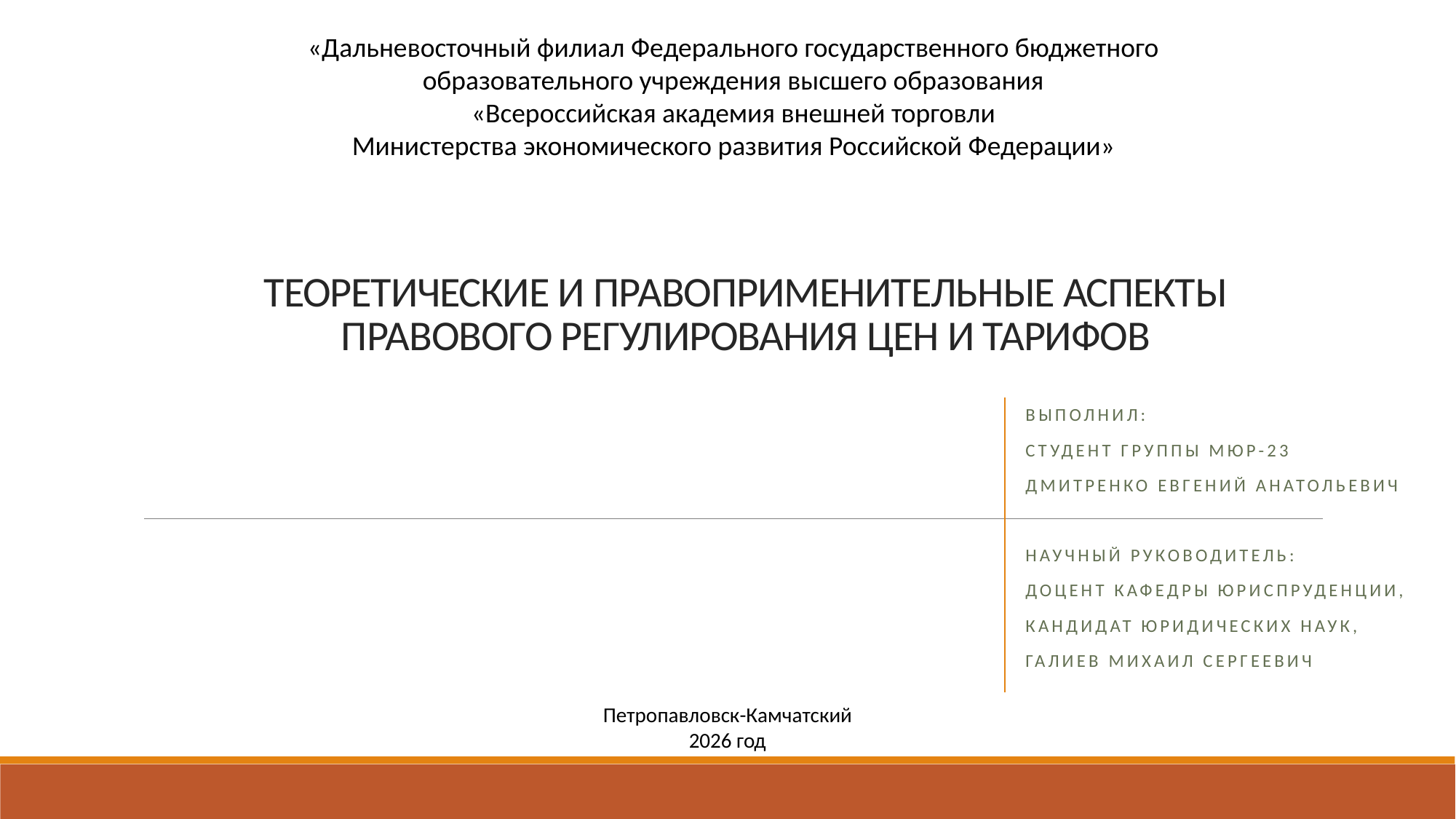

«Дальневосточный филиал Федерального государственного бюджетного образовательного учреждения высшего образования
«Всероссийская академия внешней торговли
Министерства экономического развития Российской Федерации»
# ТЕОРЕТИЧЕСКИЕ И ПРАВОПРИМЕНИТЕЛЬНЫЕ АСПЕКТЫ ПРАВОВОГО РЕГУЛИРОВАНИЯ ЦЕН И ТАРИФОВ
Выполнил:
Студент группы МЮР-23
Дмитренко Евгений Анатольевич

Научный руководитель:
доцент кафедры юриспруденции,
кандидат юридических наук,
Галиев Михаил Сергеевич

Петропавловск-Камчатский
2026 год